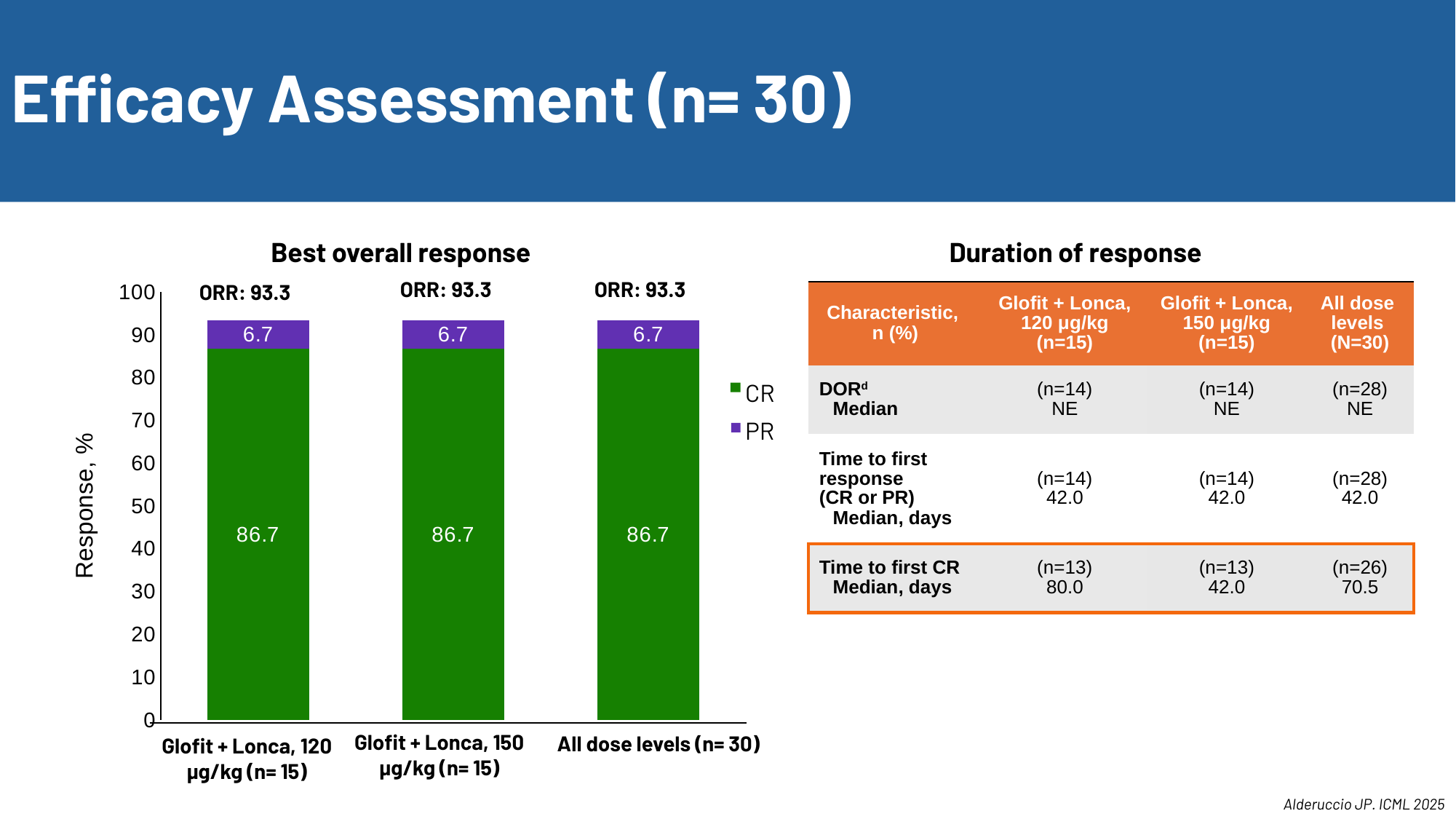

# Efficacy Assessment (n= 30)
Best overall response
Duration of response
ORR: 93.3

### Chart

| Category | CR | PR |
|---|---|---|
| Glofit + Lonca, 120 μg/kg (n=15) | 86.7 | 6.7 |
| Glofit + Lonca, 150 μg/kg (n=15)  | 86.7 | 6.7 |
| All dose levels (N=30) | 86.7 | 6.7 |
ORR: 93.3
ORR: 93.3
| Characteristic, n (%) | Glofit + Lonca, 120 μg/kg (n=15) | Glofit + Lonca, 150 μg/kg (n=15) | All dose levels (N=30) |
| --- | --- | --- | --- |
| DORd Median | (n=14) NE | (n=14) NE | (n=28) NE |
| Time to first response (CR or PR) Median, days | (n=14) 42.0 | (n=14) 42.0 | (n=28) 42.0 |
| Time to first CR Median, days | (n=13) 80.0 | (n=13) 42.0 | (n=26) 70.5 |
CR

PR

Glofit + Lonca, 150 μg/kg (n= 15)
All dose levels (n= 30)
Glofit + Lonca, 120 μg/kg (n= 15)
Alderuccio JP. ICML 2025